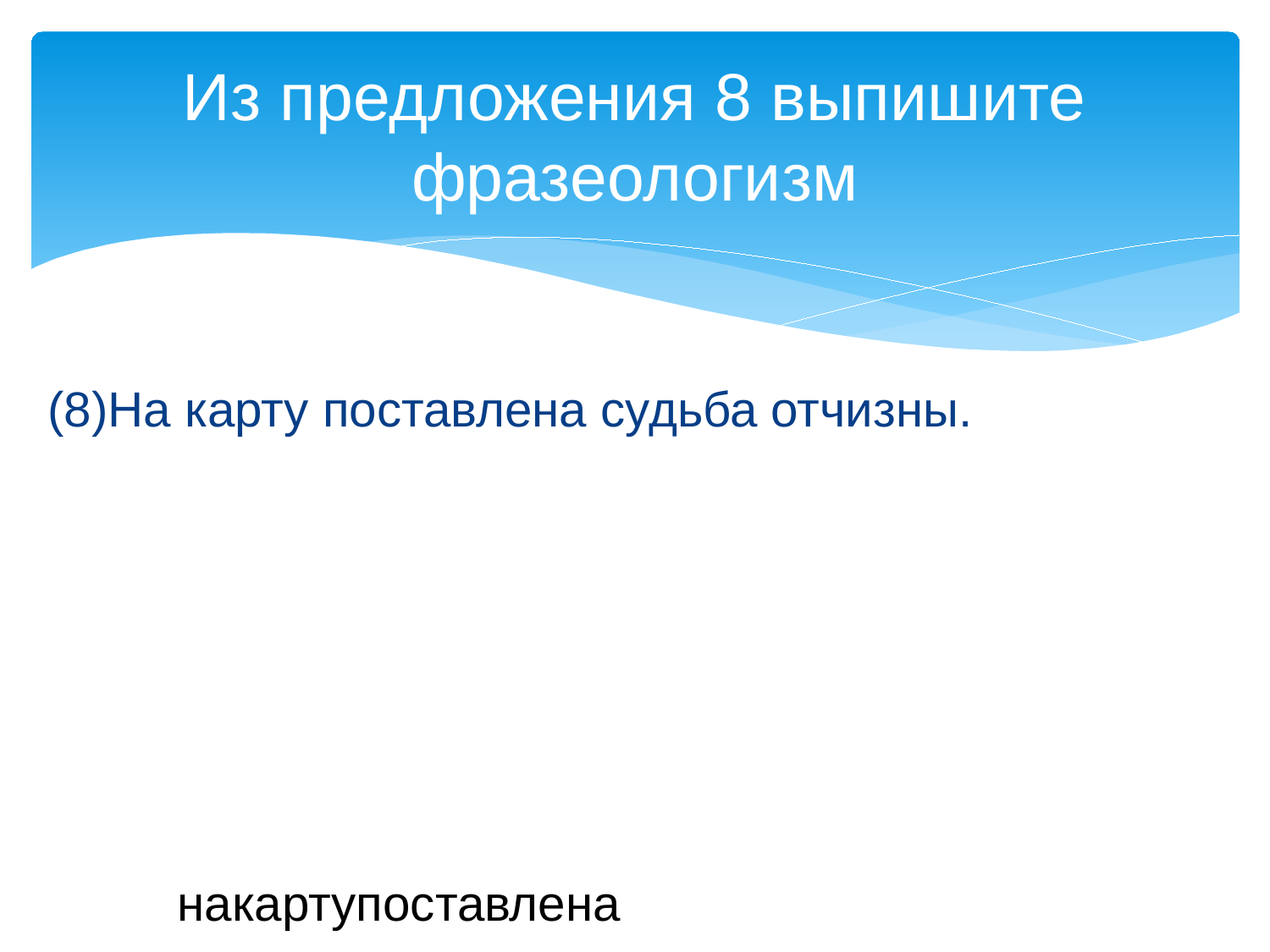

# Из предложения 8 выпишите фразеологизм
(8)На карту поставлена судьба отчизны.
накартупоставлена